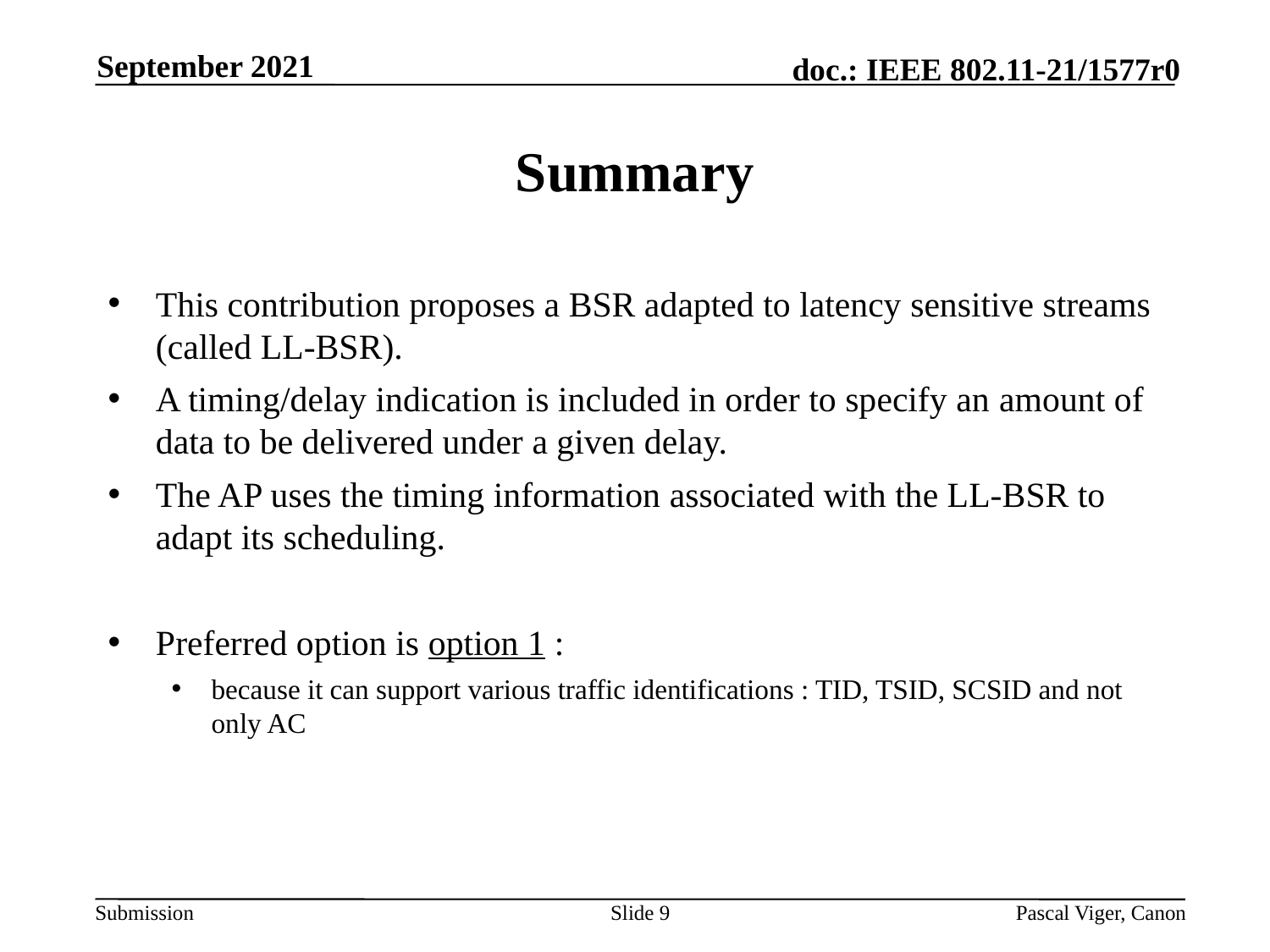

September 2021
# Summary
This contribution proposes a BSR adapted to latency sensitive streams (called LL-BSR).
A timing/delay indication is included in order to specify an amount of data to be delivered under a given delay.
The AP uses the timing information associated with the LL-BSR to adapt its scheduling.

Preferred option is option 1 :
because it can support various traffic identifications : TID, TSID, SCSID and not only AC
Slide 9
Pascal Viger, Canon